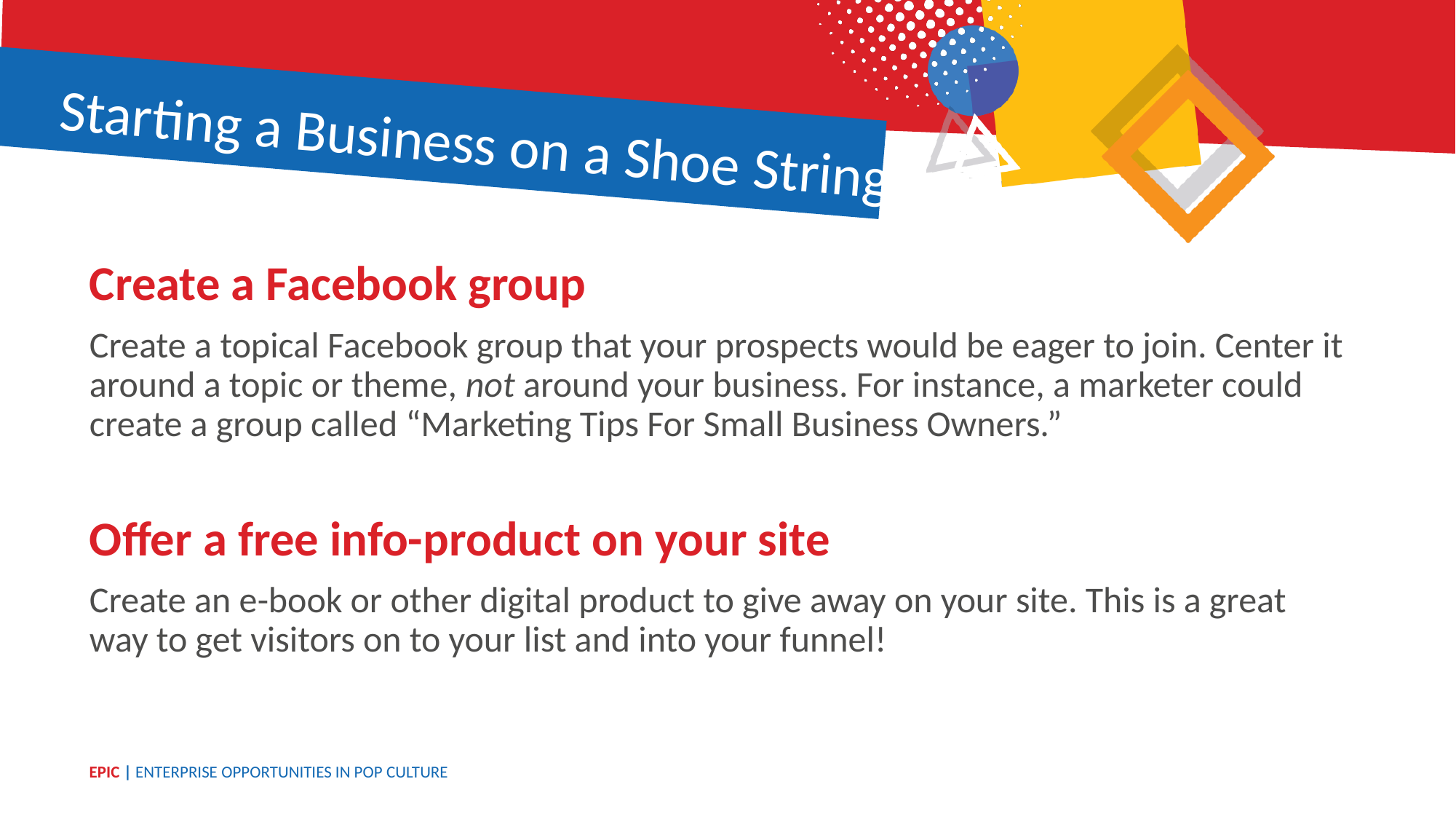

Starting a Business on a Shoe String

Create a Facebook group
Create a topical Facebook group that your prospects would be eager to join. Center it around a topic or theme, not around your business. For instance, a marketer could create a group called “Marketing Tips For Small Business Owners.”

Offer a free info-product on your site
Create an e-book or other digital product to give away on your site. This is a great way to get visitors on to your list and into your funnel!